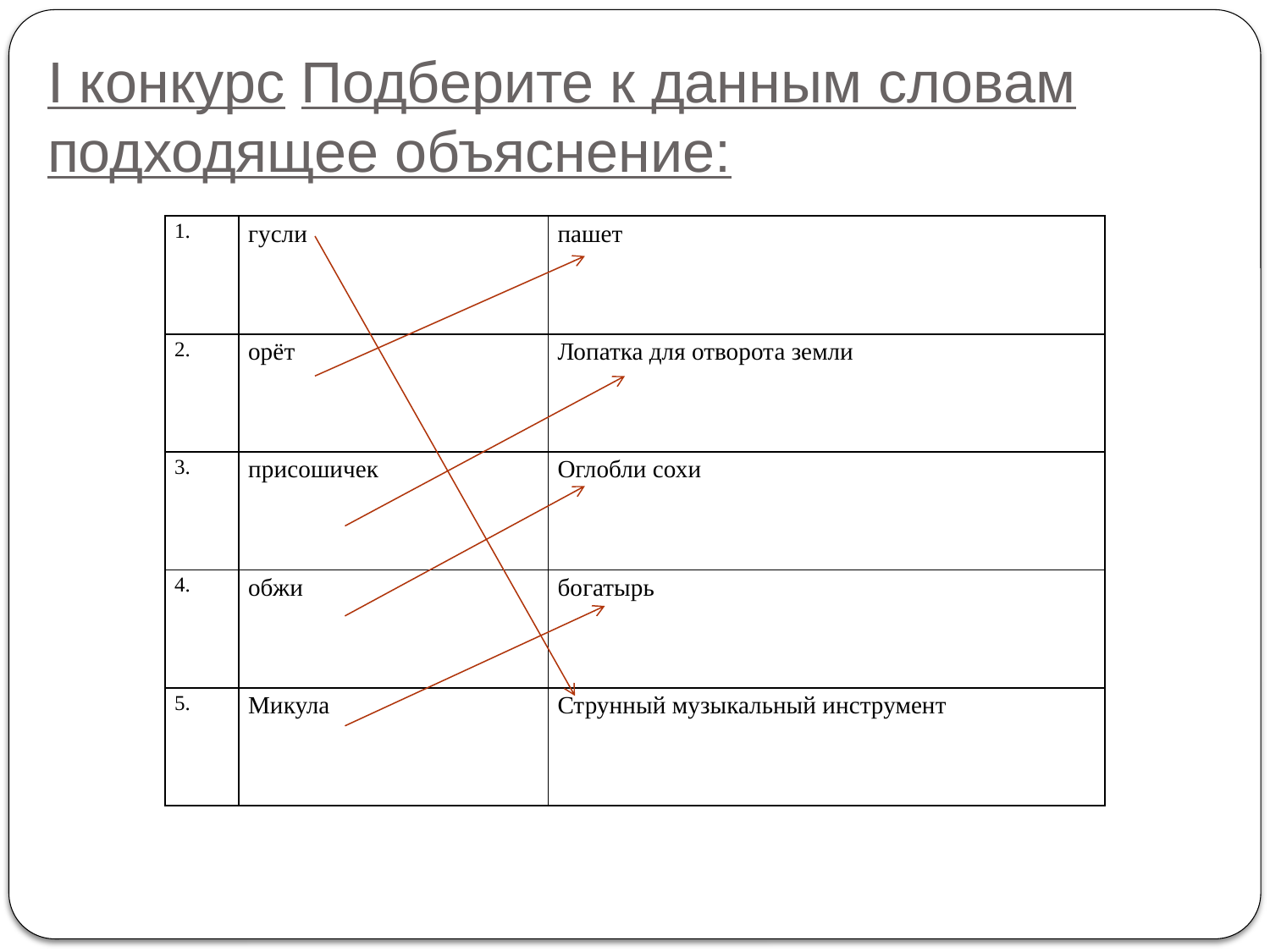

# I конкурс Подберите к данным словам подходящее объяснение:
| 1. | гусли | пашет |
| --- | --- | --- |
| 2. | орёт | Лопатка для отворота земли |
| 3. | присошичек | Оглобли сохи |
| 4. | обжи | богатырь |
| 5. | Микула | Струнный музыкальный инструмент |